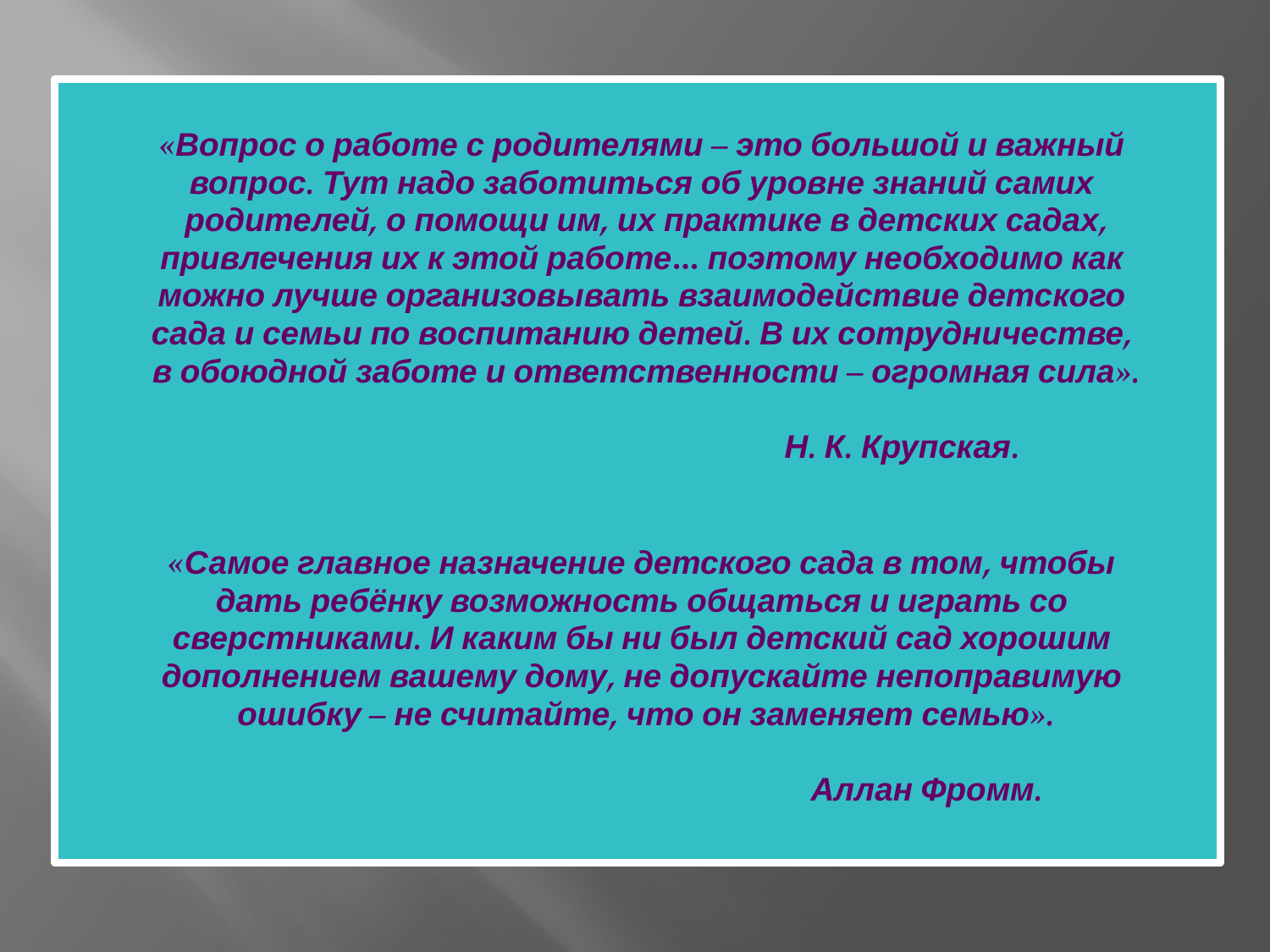

«Вопрос о работе с родителями – это большой и важный
вопрос. Тут надо заботиться об уровне знаний самих
родителей, о помощи им, их практике в детских садах,
привлечения их к этой работе… поэтому необходимо как
можно лучше организовывать взаимодействие детского
сада и семьи по воспитанию детей. В их сотрудничестве,
в обоюдной заботе и ответственности – огромная сила».

                                                              Н. К. Крупская.

«Самое главное назначение детского сада в том, чтобы
дать ребёнку возможность общаться и играть со
сверстниками. И каким бы ни был детский сад хорошим
дополнением вашему дому, не допускайте непоправимую
ошибку – не считайте, что он заменяет семью».

                                                                    Аллан Фромм.